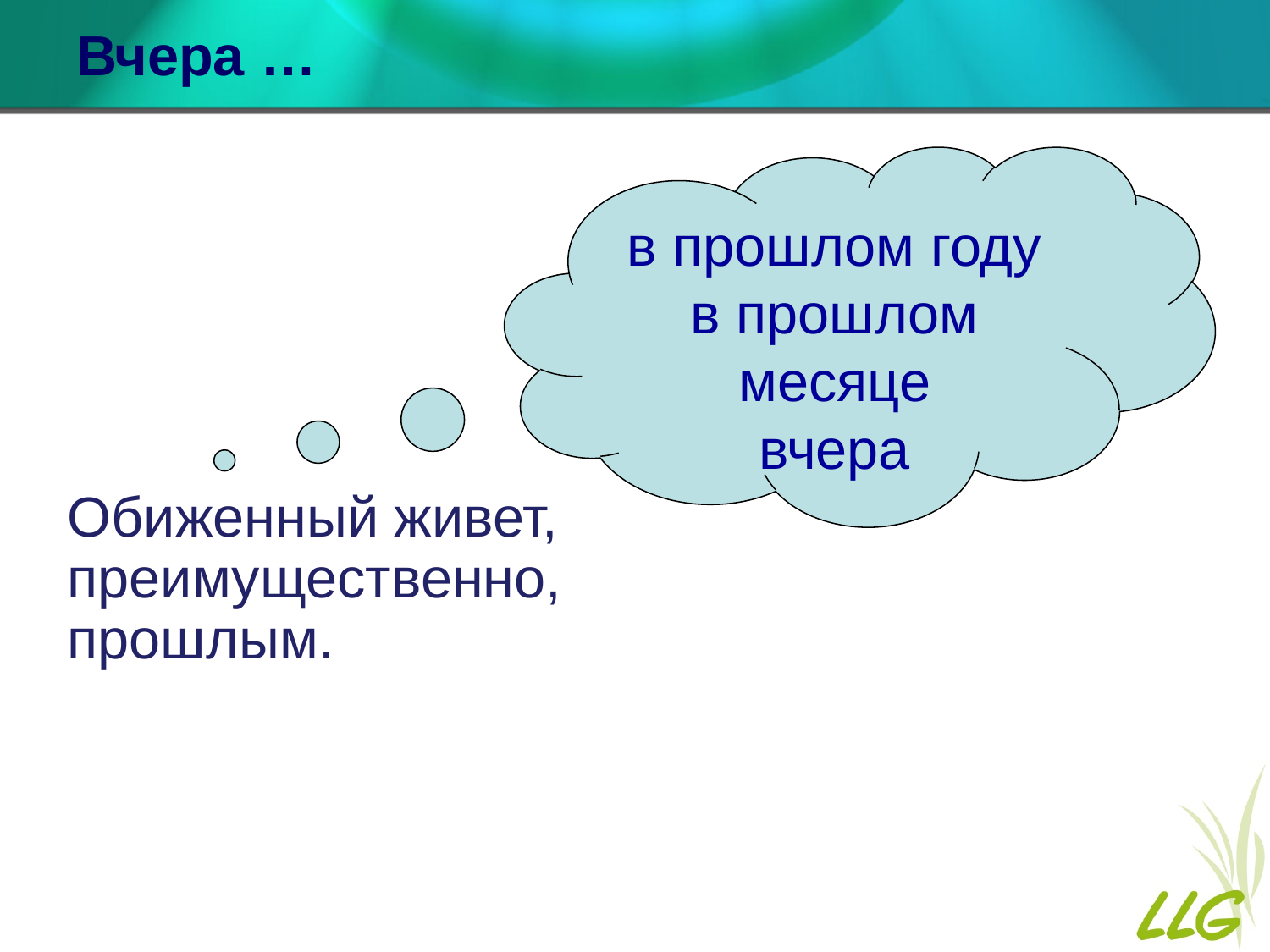

# Вчера …
в прошлом году
в прошлом месяце
вчера
Обиженный живет, преимущественно, прошлым.